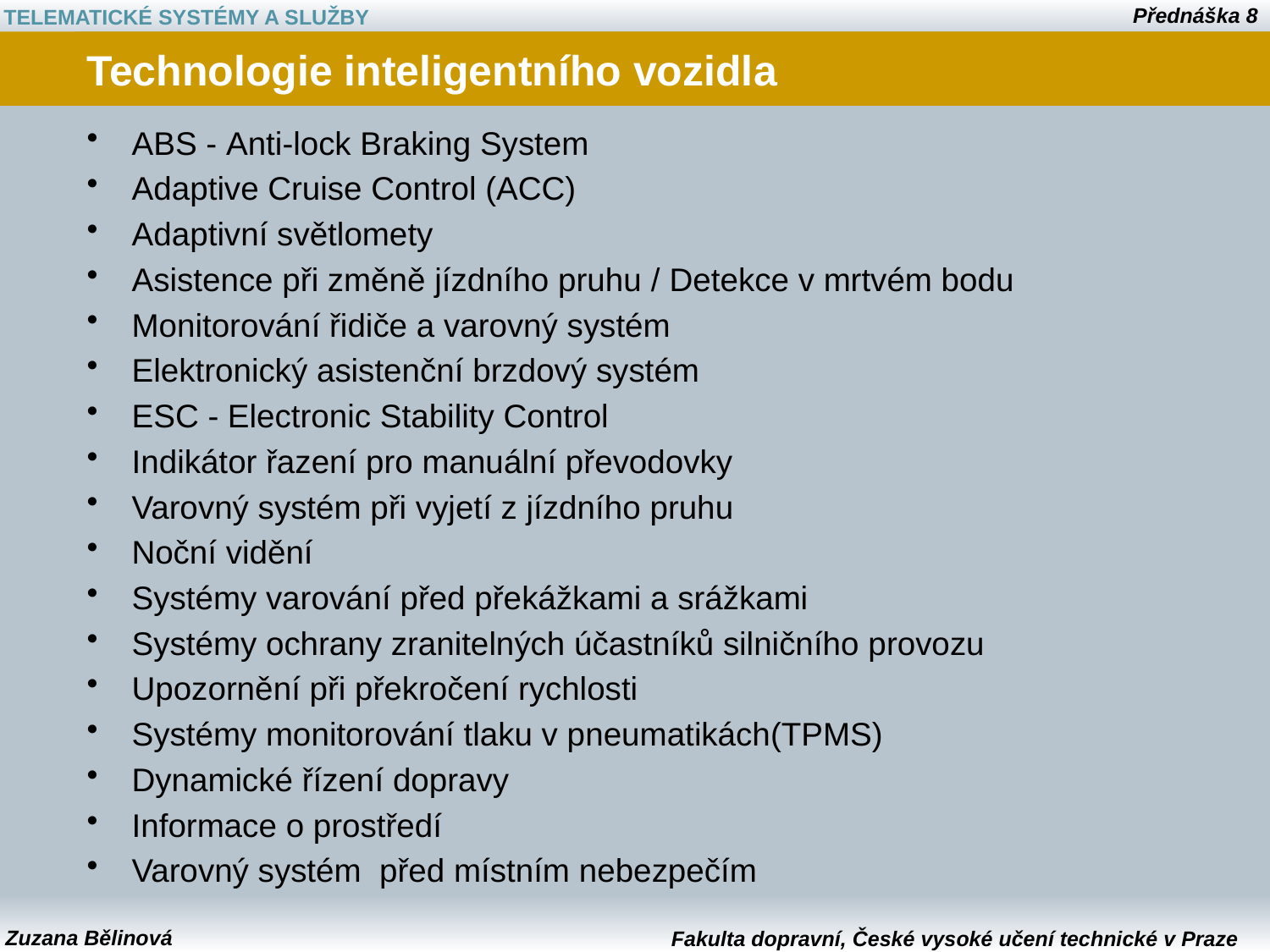

# Technologie inteligentního vozidla
ABS - Anti-lock Braking System
Adaptive Cruise Control (ACC)
Adaptivní světlomety
Asistence při změně jízdního pruhu / Detekce v mrtvém bodu
Monitorování řidiče a varovný systém
Elektronický asistenční brzdový systém
ESC - Electronic Stability Control
Indikátor řazení pro manuální převodovky
Varovný systém při vyjetí z jízdního pruhu
Noční vidění
Systémy varování před překážkami a srážkami
Systémy ochrany zranitelných účastníků silničního provozu
Upozornění při překročení rychlosti
Systémy monitorování tlaku v pneumatikách(TPMS)
Dynamické řízení dopravy
Informace o prostředí
Varovný systém  před místním nebezpečím